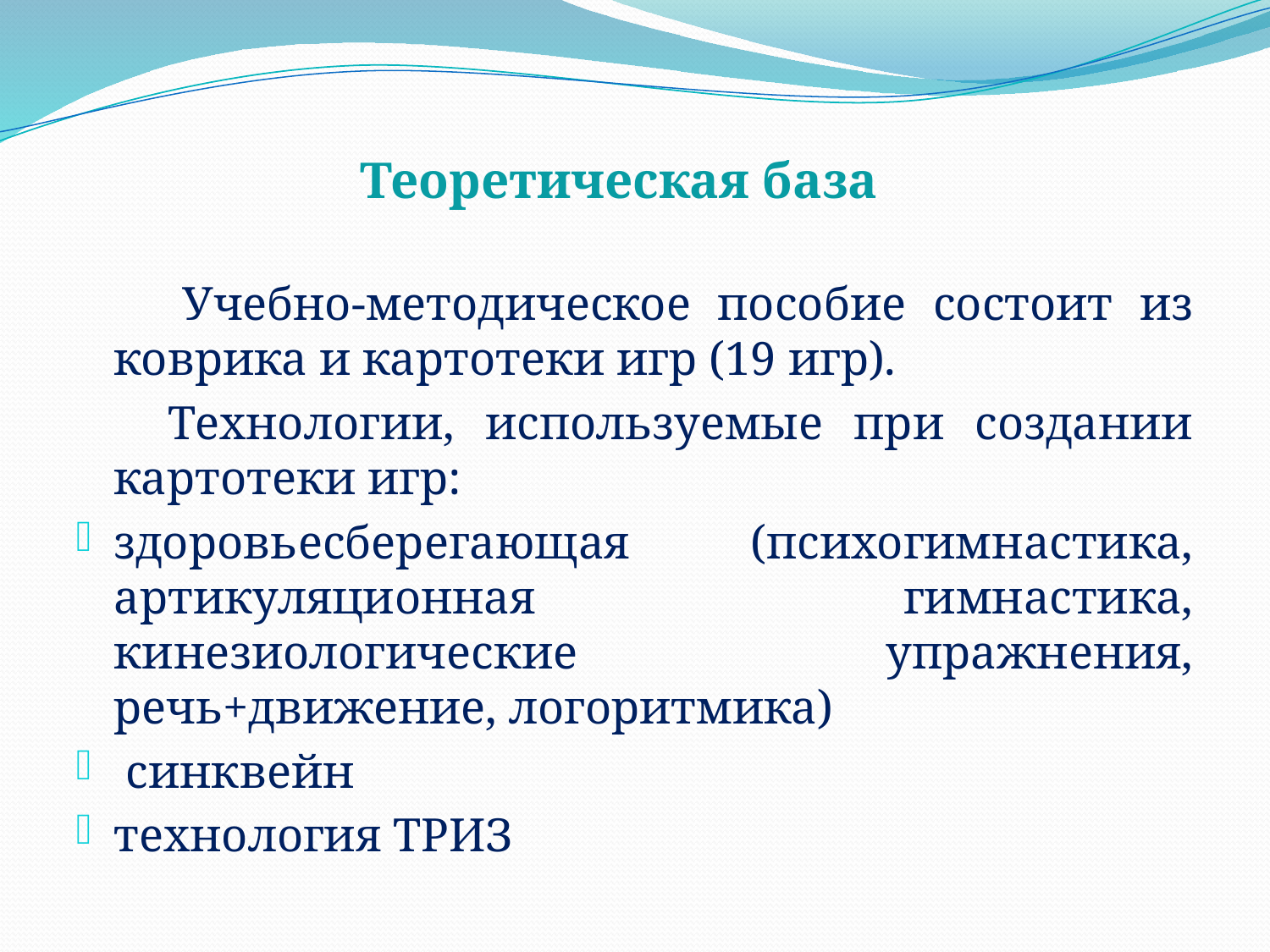

# Теоретическая база
    Учебно-методическое пособие состоит из коврика и картотеки игр (19 игр).
   Технологии, используемые при создании картотеки игр:
здоровьесберегающая (психогимнастика, артикуляционная гимнастика, кинезиологические упражнения, речь+движение, логоритмика)
 синквейн
технология ТРИЗ